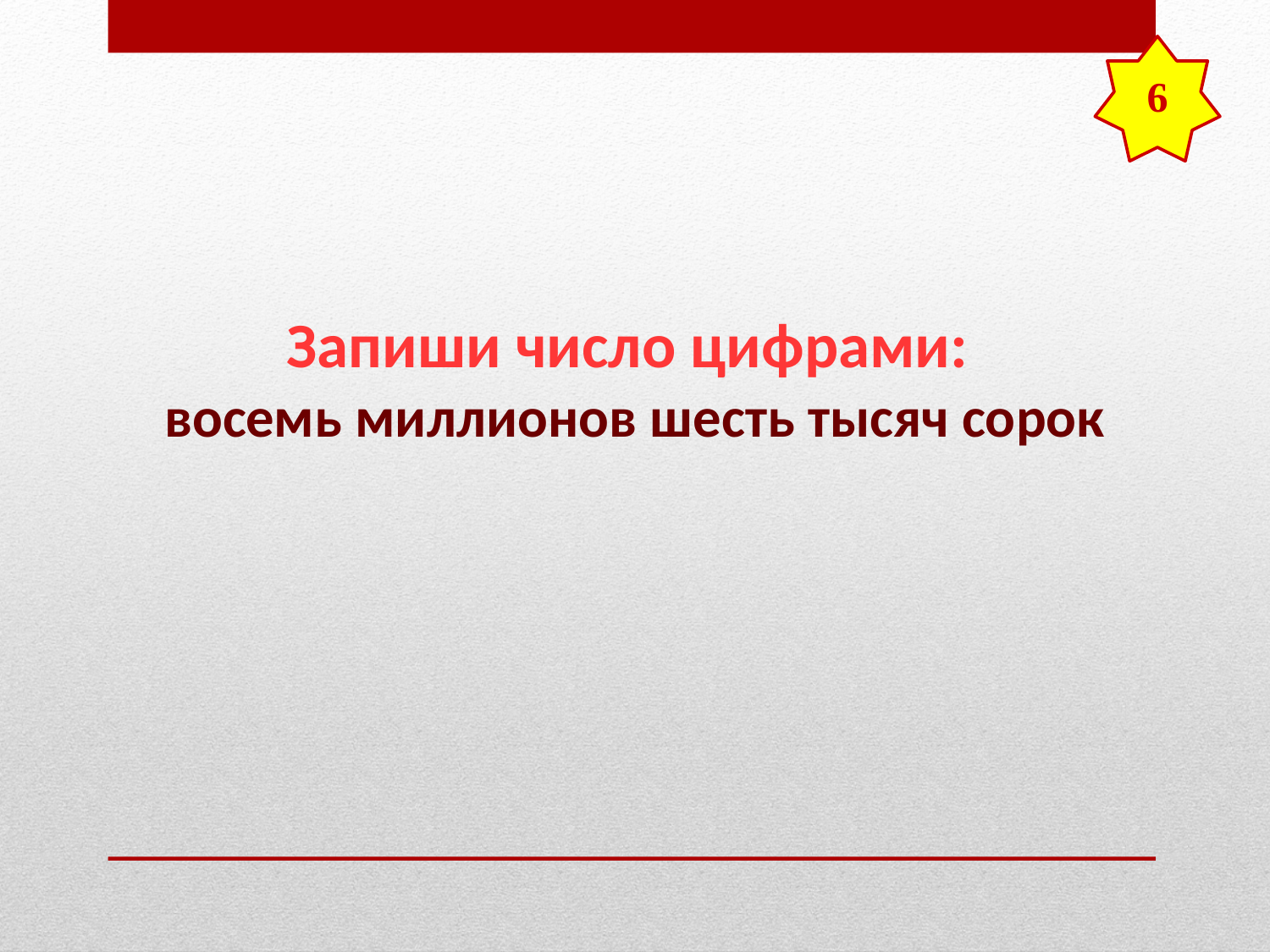

6
# Запиши число цифрами: восемь миллионов шесть тысяч сорок